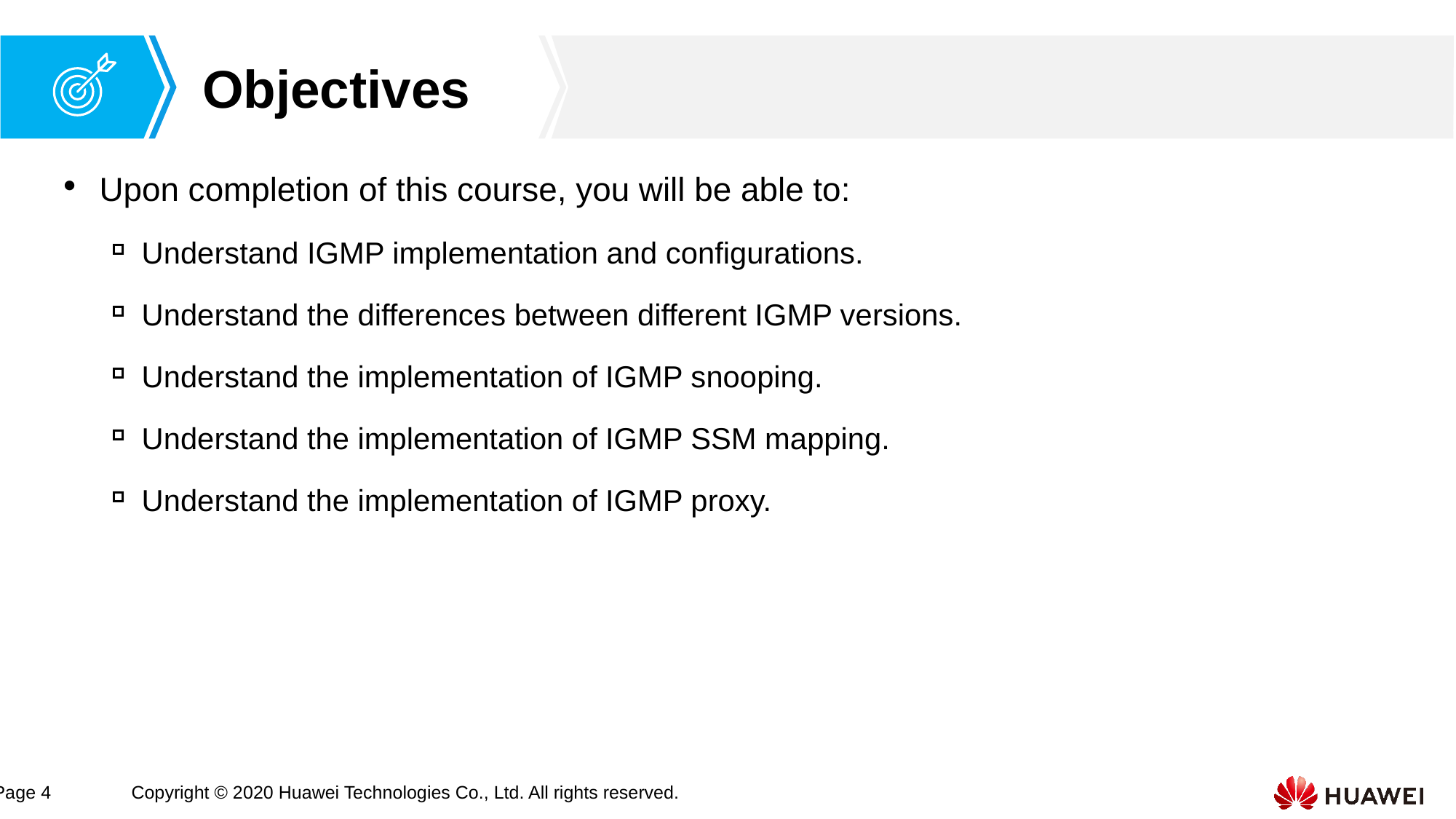

Upon completion of this course, you will be able to:
Understand IGMP implementation and configurations.
Understand the differences between different IGMP versions.
Understand the implementation of IGMP snooping.
Understand the implementation of IGMP SSM mapping.
Understand the implementation of IGMP proxy.